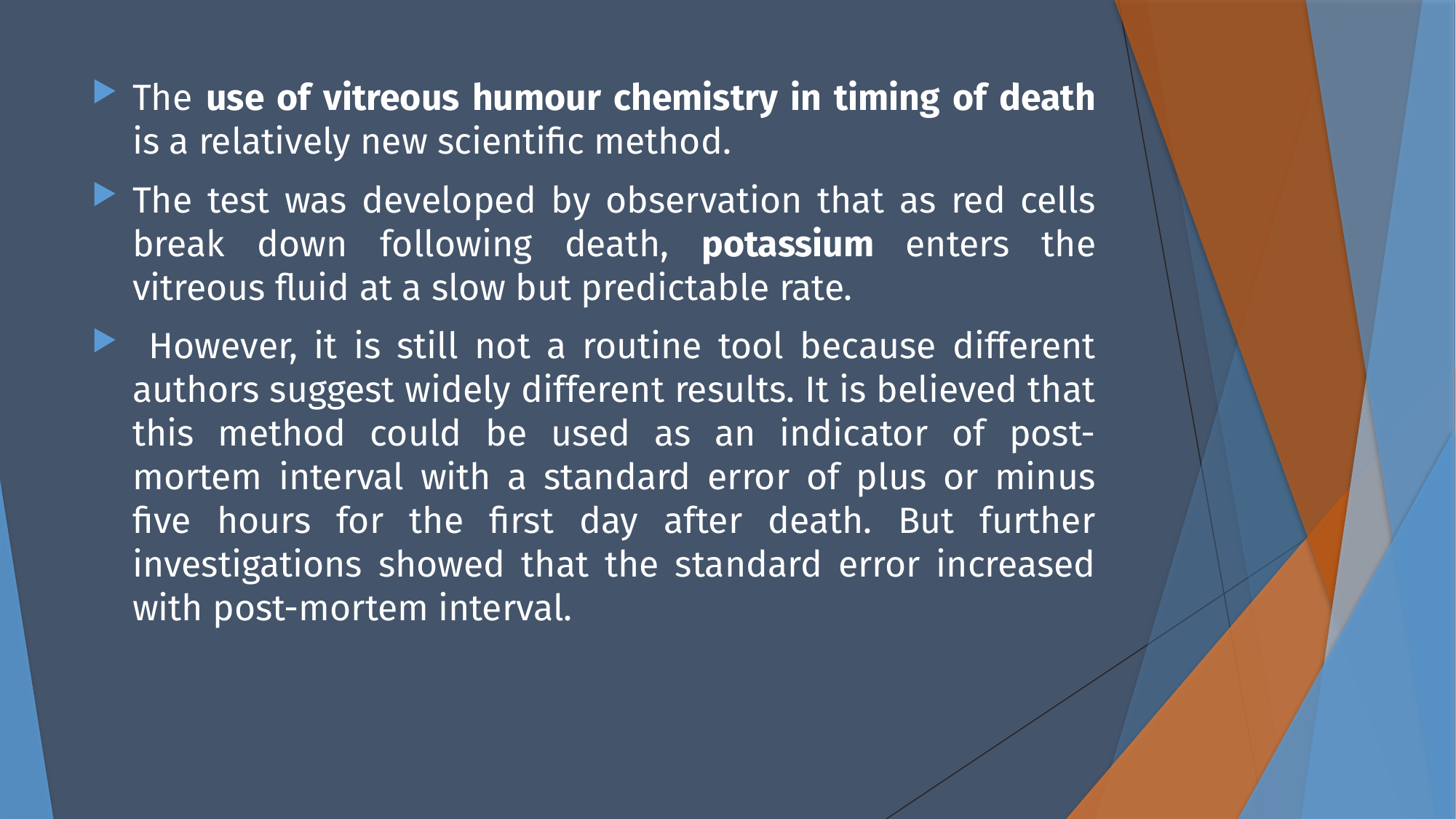

The use of vitreous humour chemistry in timing of death is a relatively new scientific method.
The test was developed by observation that as red cells break down following death, potassium enters the vitreous fluid at a slow but predictable rate.
 However, it is still not a routine tool because different authors suggest widely different results. It is believed that this method could be used as an indicator of post-mortem interval with a standard error of plus or minus five hours for the first day after death. But further investigations showed that the standard error increased with post-mortem interval.